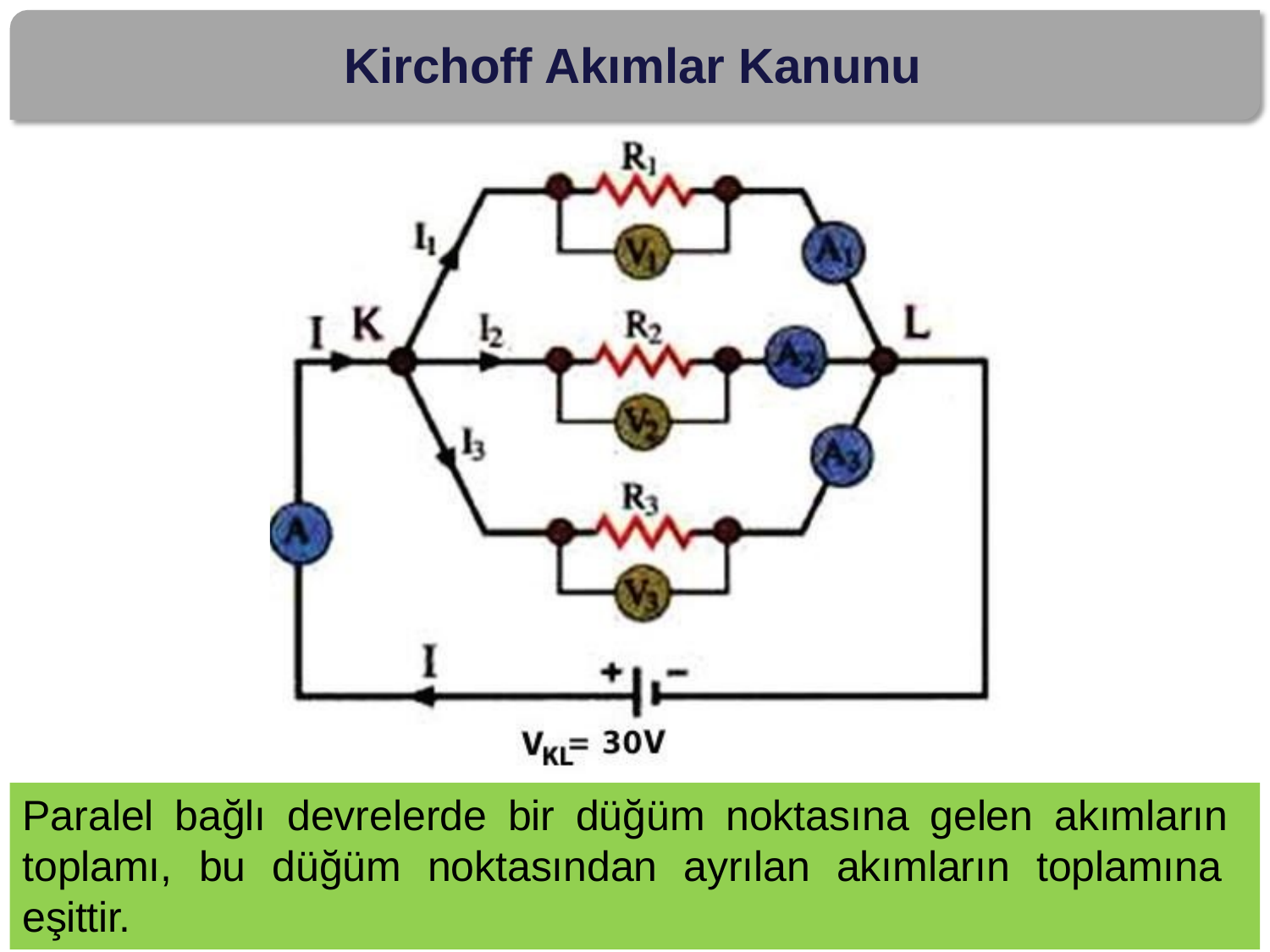

# Kirchoff Akımlar Kanunu

Paralel bağlı devrelerde bir düğüm noktasına gelen akımların  toplamı, bu düğüm noktasından ayrılan akımların toplamına  eşittir.